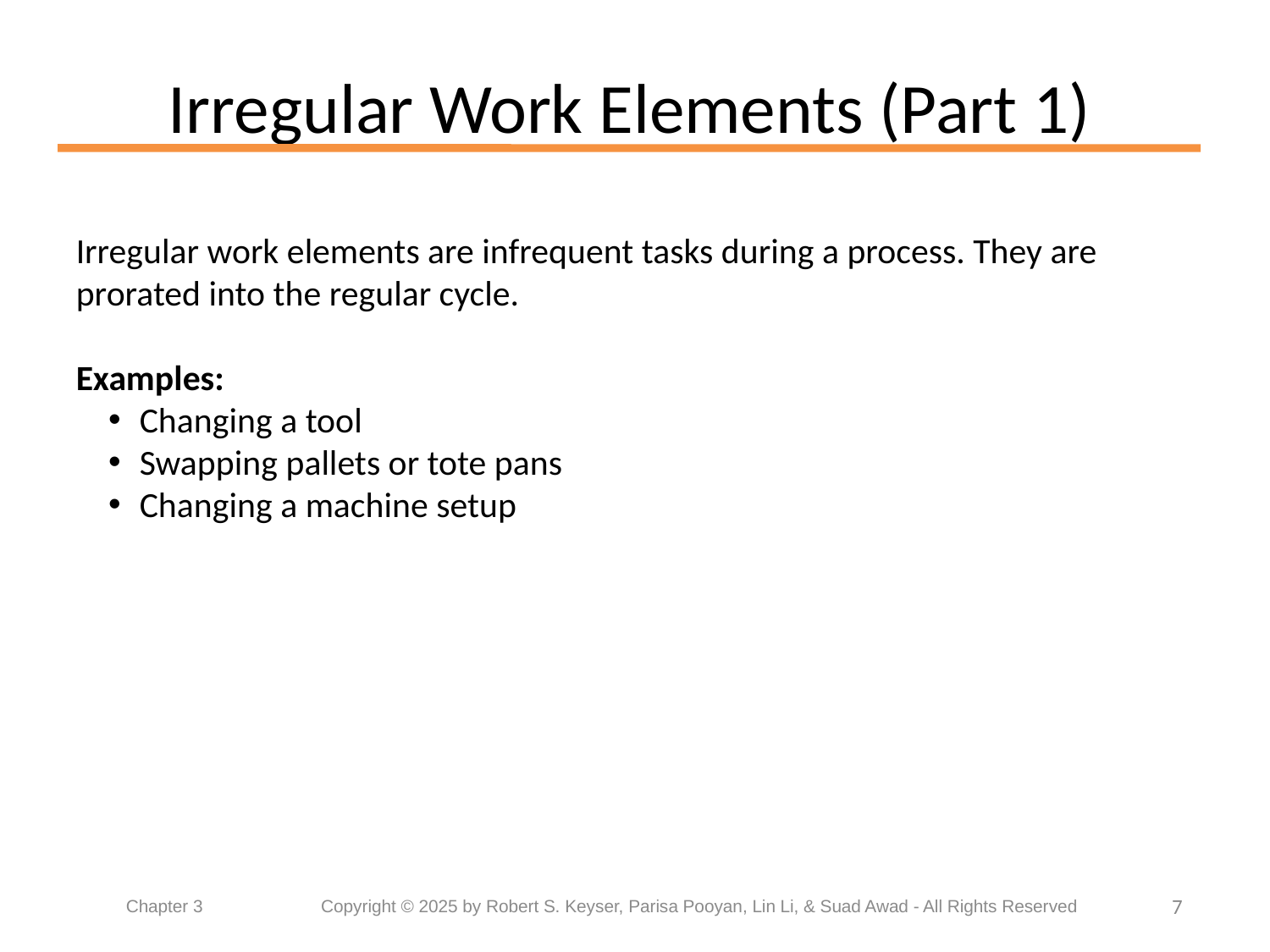

# Irregular Work Elements (Part 1)

Irregular work elements are infrequent tasks during a process. They are prorated into the regular cycle.

Examples:
Changing a tool
Swapping pallets or tote pans
Changing a machine setup
7
Chapter 3	              Copyright © 2025 by Robert S. Keyser, Parisa Pooyan, Lin Li, & Suad Awad - All Rights Reserved